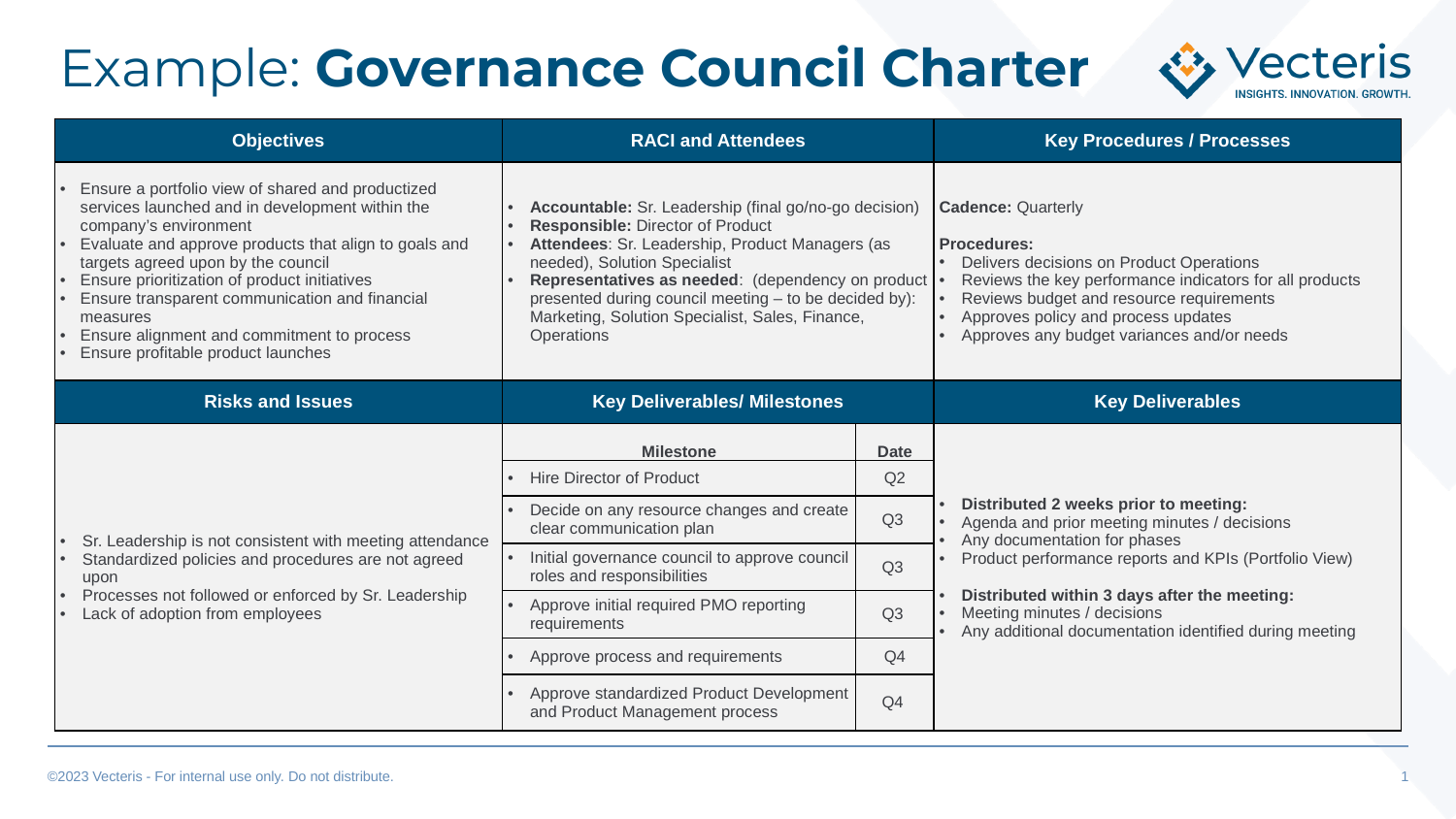

# Example: Governance Council Charter
| Objectives | RACI and Attendees |  | Key Procedures / Processes |
| --- | --- | --- | --- |
| Ensure a portfolio view of shared and productized services launched and in development within the company’s environment Evaluate and approve products that align to goals and targets agreed upon by the council Ensure prioritization of product initiatives Ensure transparent communication and financial measures Ensure alignment and commitment to process Ensure profitable product launches | Accountable: Sr. Leadership (final go/no-go decision) Responsible: Director of Product Attendees: Sr. Leadership, Product Managers (as needed), Solution Specialist Representatives as needed: (dependency on product presented during council meeting – to be decided by): Marketing, Solution Specialist, Sales, Finance, Operations |  | Cadence: Quarterly Procedures: Delivers decisions on Product Operations Reviews the key performance indicators for all products Reviews budget and resource requirements Approves policy and process updates Approves any budget variances and/or needs |
| Risks and Issues | Key Deliverables/ Milestones |  | Key Deliverables |
| Sr. Leadership is not consistent with meeting attendance Standardized policies and procedures are not agreed upon Processes not followed or enforced by Sr. Leadership Lack of adoption from employees | Milestone | Date | Distributed 2 weeks prior to meeting: Agenda and prior meeting minutes / decisions Any documentation for phases Product performance reports and KPIs (Portfolio View) Distributed within 3 days after the meeting: Meeting minutes / decisions Any additional documentation identified during meeting |
|  | Hire Director of Product | Q2 |  |
|  | Decide on any resource changes and create clear communication plan | Q3 |  |
|  | Initial governance council to approve council roles and responsibilities | Q3 |  |
|  | Approve initial required PMO reporting requirements | Q3 |  |
|  | Approve process and requirements | Q4 |  |
|  | Approve standardized Product Development and Product Management process | Q4 |  |